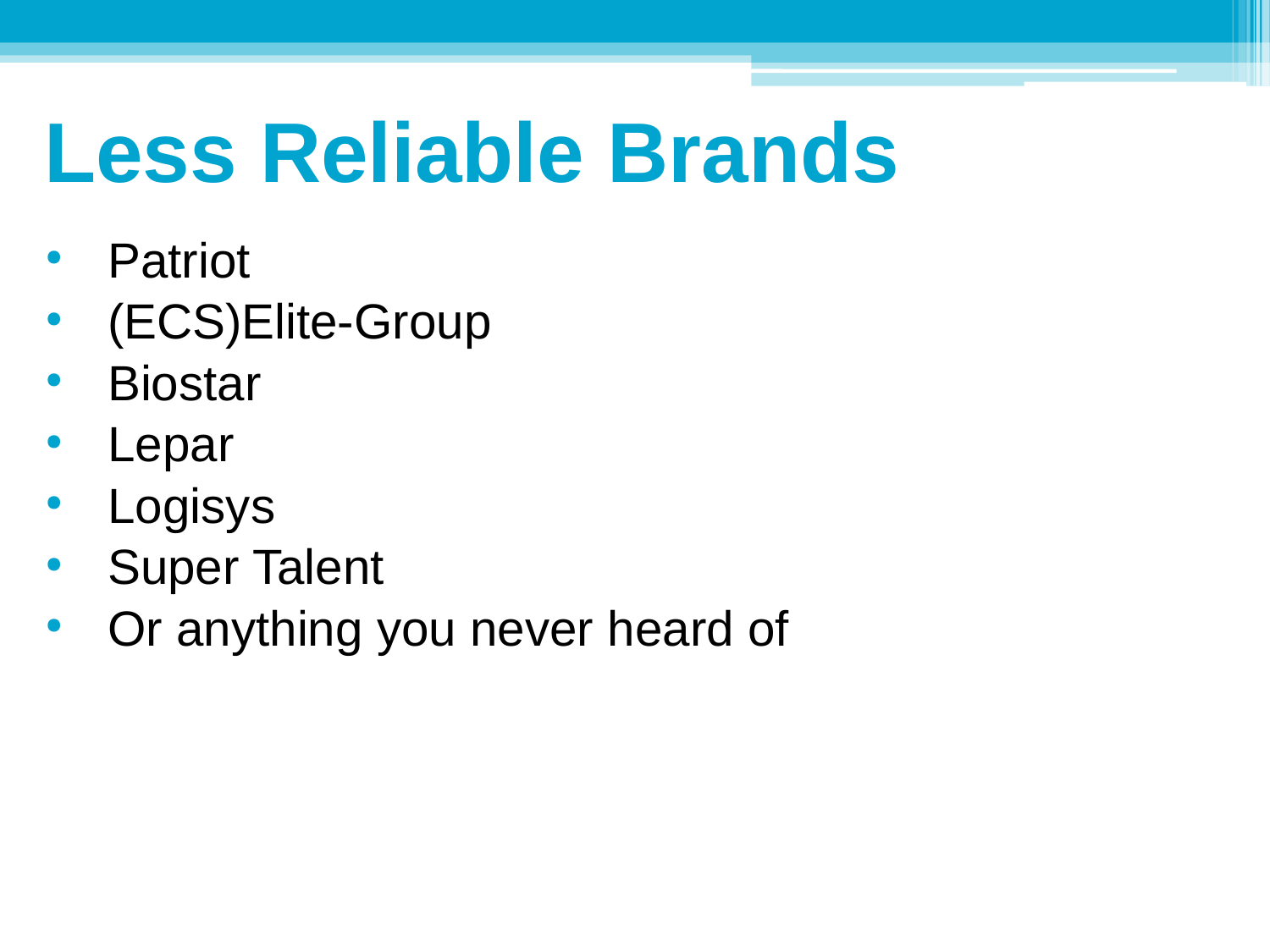

# Less Reliable Brands
Patriot
(ECS)Elite-Group
Biostar
Lepar
Logisys
Super Talent
Or anything you never heard of